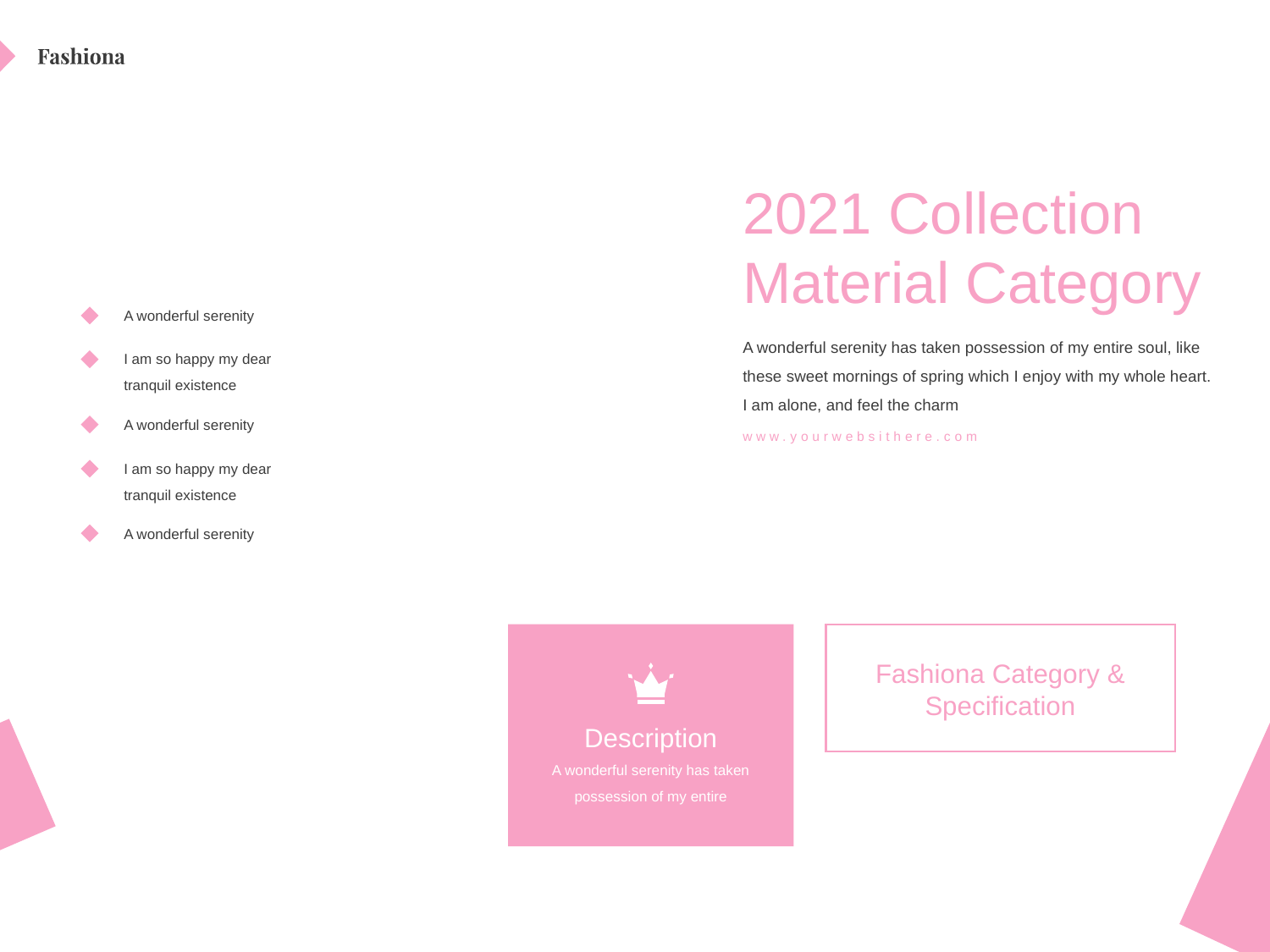

# 2021 Collection Material Category
A wonderful serenity

A wonderful serenity has taken possession of my entire soul, like these sweet mornings of spring which I enjoy with my whole heart. I am alone, and feel the charm
I am so happy my dear tranquil existence

A wonderful serenity

www.yourwebsithere.com
I am so happy my dear tranquil existence

A wonderful serenity

Fashiona Category & Specification

Description

A wonderful serenity has taken possession of my entire